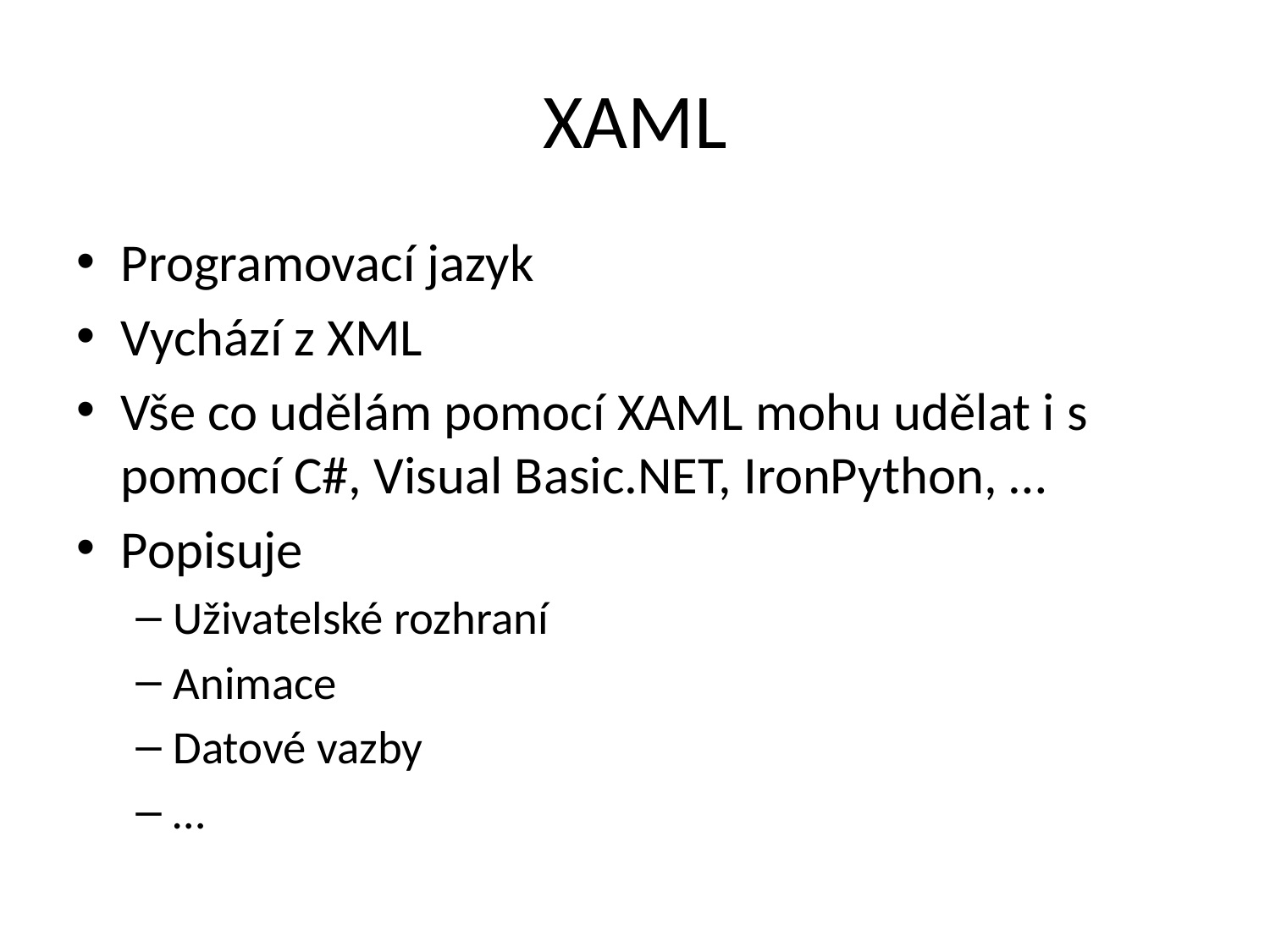

# XAML
Programovací jazyk
Vychází z XML
Vše co udělám pomocí XAML mohu udělat i s pomocí C#, Visual Basic.NET, IronPython, …
Popisuje
Uživatelské rozhraní
Animace
Datové vazby
…